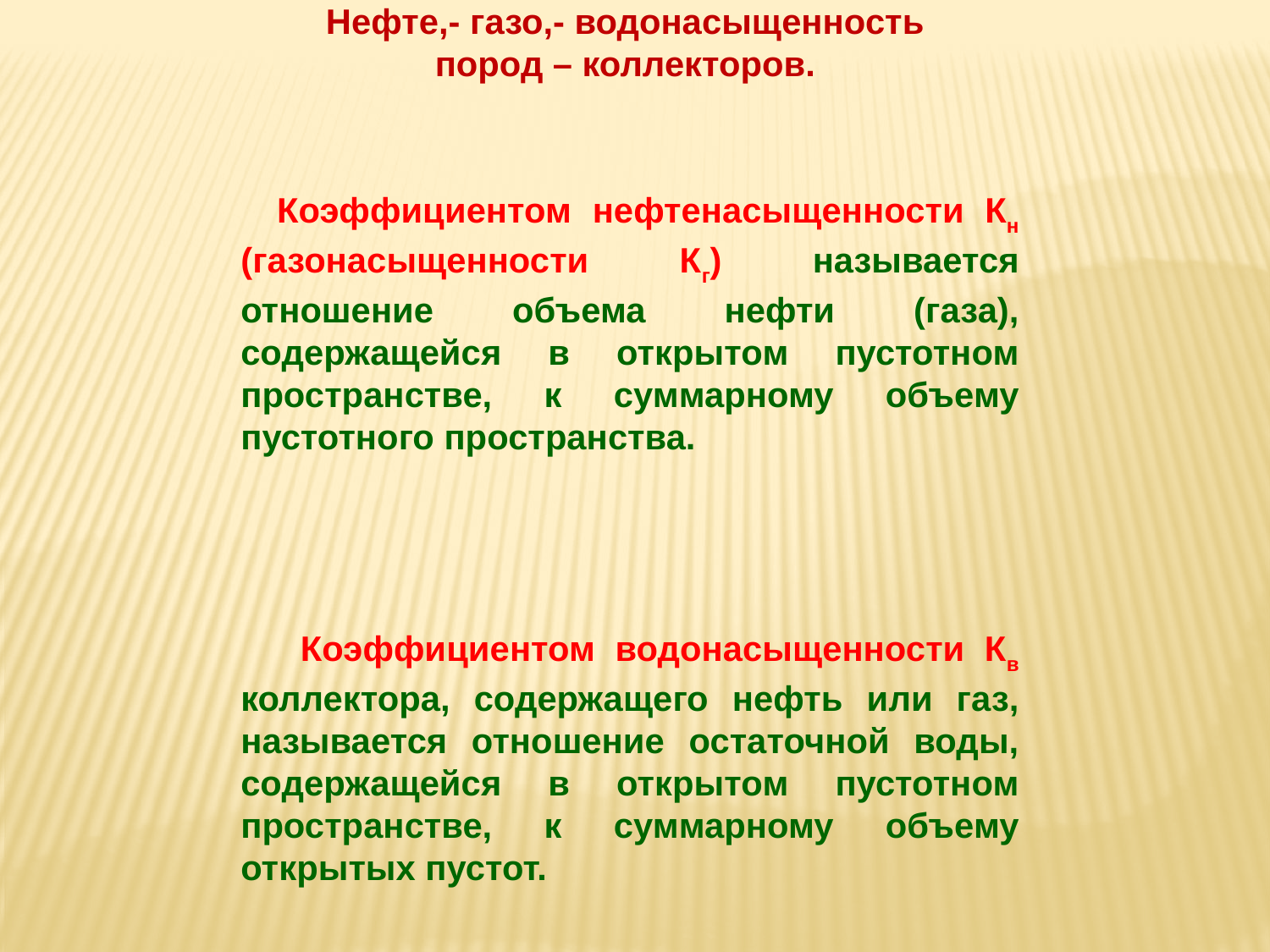

Нефте,- газо,- водонасыщенность
пород – коллекторов.

  Коэффициентом нефтенасыщенности Кн (газонасыщенности Кг) называется отношение объема нефти (газа), содержащейся в открытом пустотном пространстве, к суммарному объему пустотного пространства.

   Коэффициентом водонасыщенности Кв коллектора, содержащего нефть или газ, называется отношение остаточной воды, содержащейся в открытом пустотном пространстве, к суммарному объему открытых пустот.